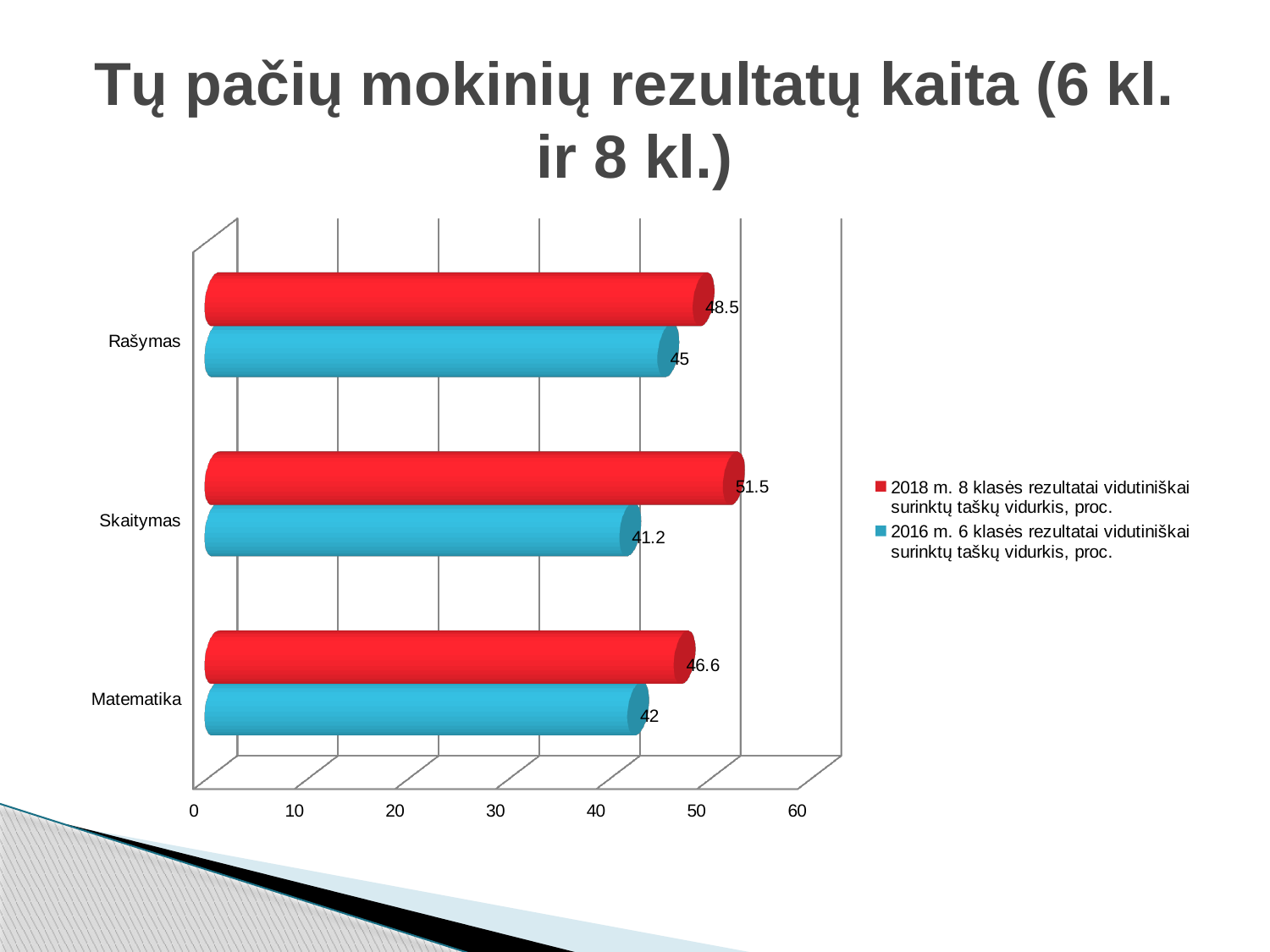

# Tų pačių mokinių rezultatų kaita (6 kl. ir 8 kl.)

[unsupported chart]